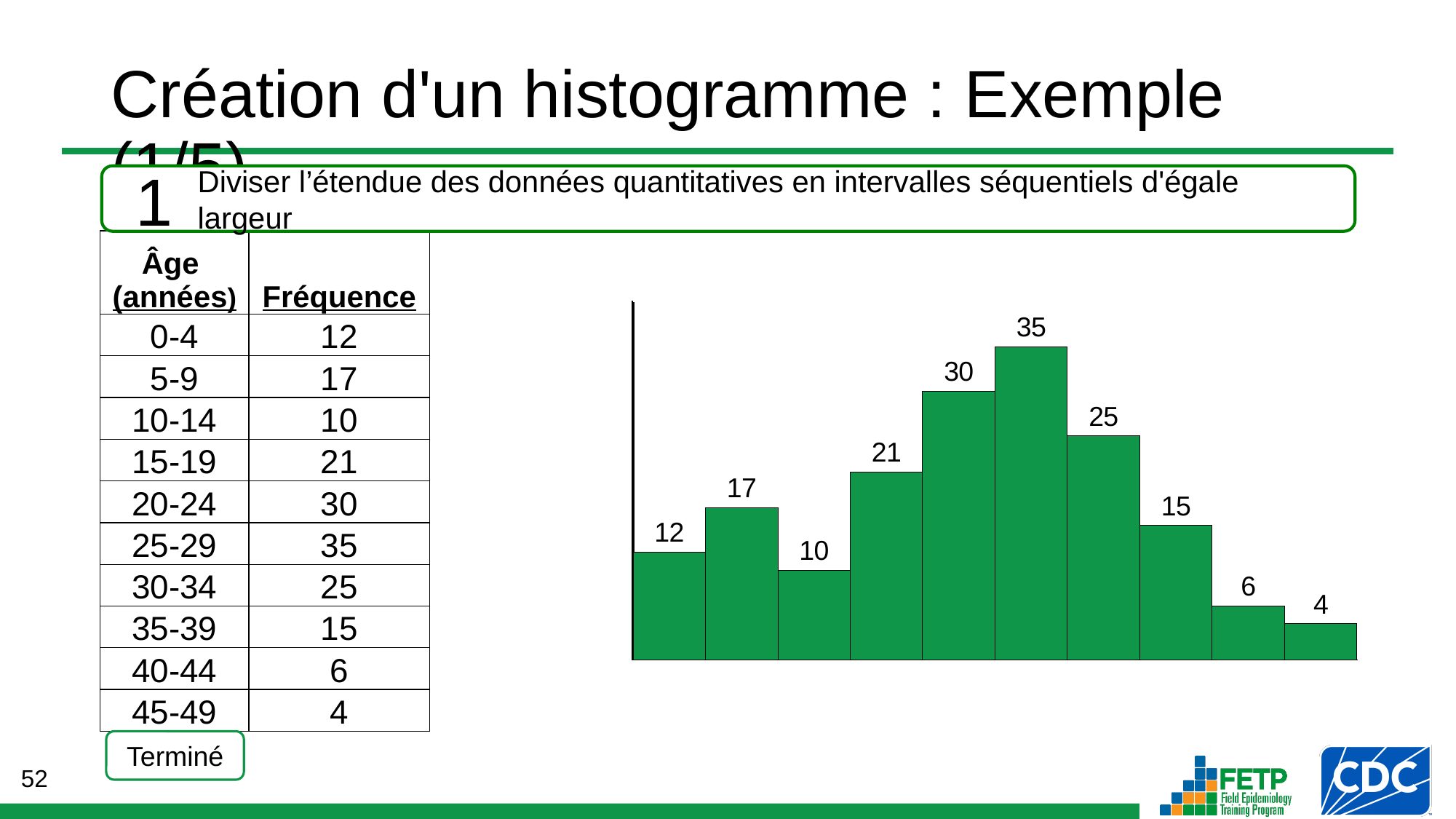

# Création d'un histogramme : Exemple (1/5)
1
Diviser l’étendue des données quantitatives en intervalles séquentiels d'égale largeur
| Âge (années) | Fréquence |
| --- | --- |
| 0-4 | 12 |
| 5-9 | 17 |
| 10-14 | 10 |
| 15-19 | 21 |
| 20-24 | 30 |
| 25-29 | 35 |
| 30-34 | 25 |
| 35-39 | 15 |
| 40-44 | 6 |
| 45-49 | 4 |

### Chart: Participants à l'étude par groupe d'âge

| Category | Série 1 |
|---|---|
| 0-4 | 12.0 |
| 5-9 | 17.0 |
| 10-14 | 10.0 |
| 15-19 | 21.0 |
| 20-24 | 30.0 |
| 25-29 | 35.0 |
| 30-34 | 25.0 |
| 35-39 | 15.0 |
| 40-44 | 6.0 |
| 45-49 | 4.0 |

Terminé